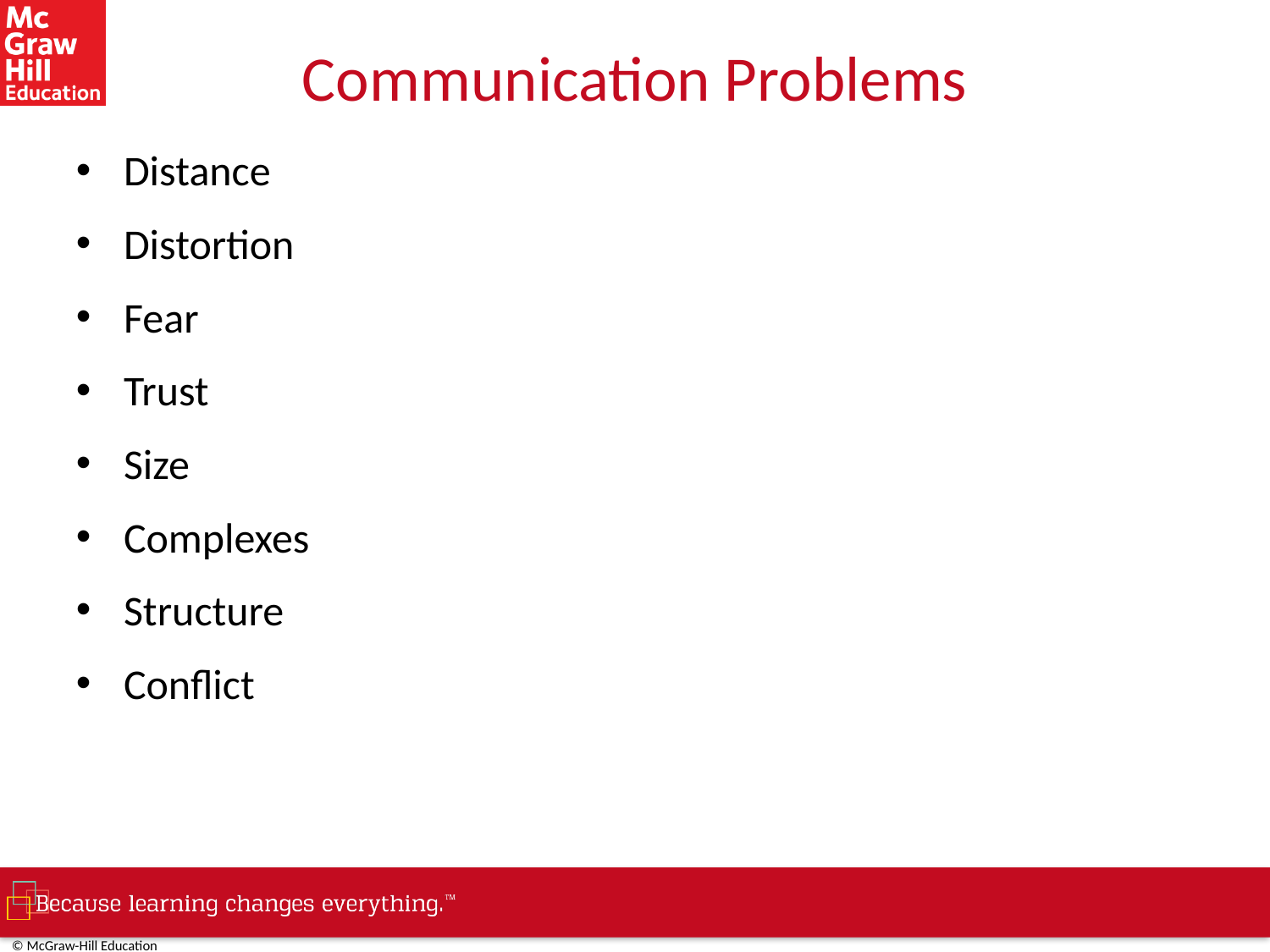

# Communication Problems
Distance
Distortion
Fear
Trust
Size
Complexes
Structure
Conflict